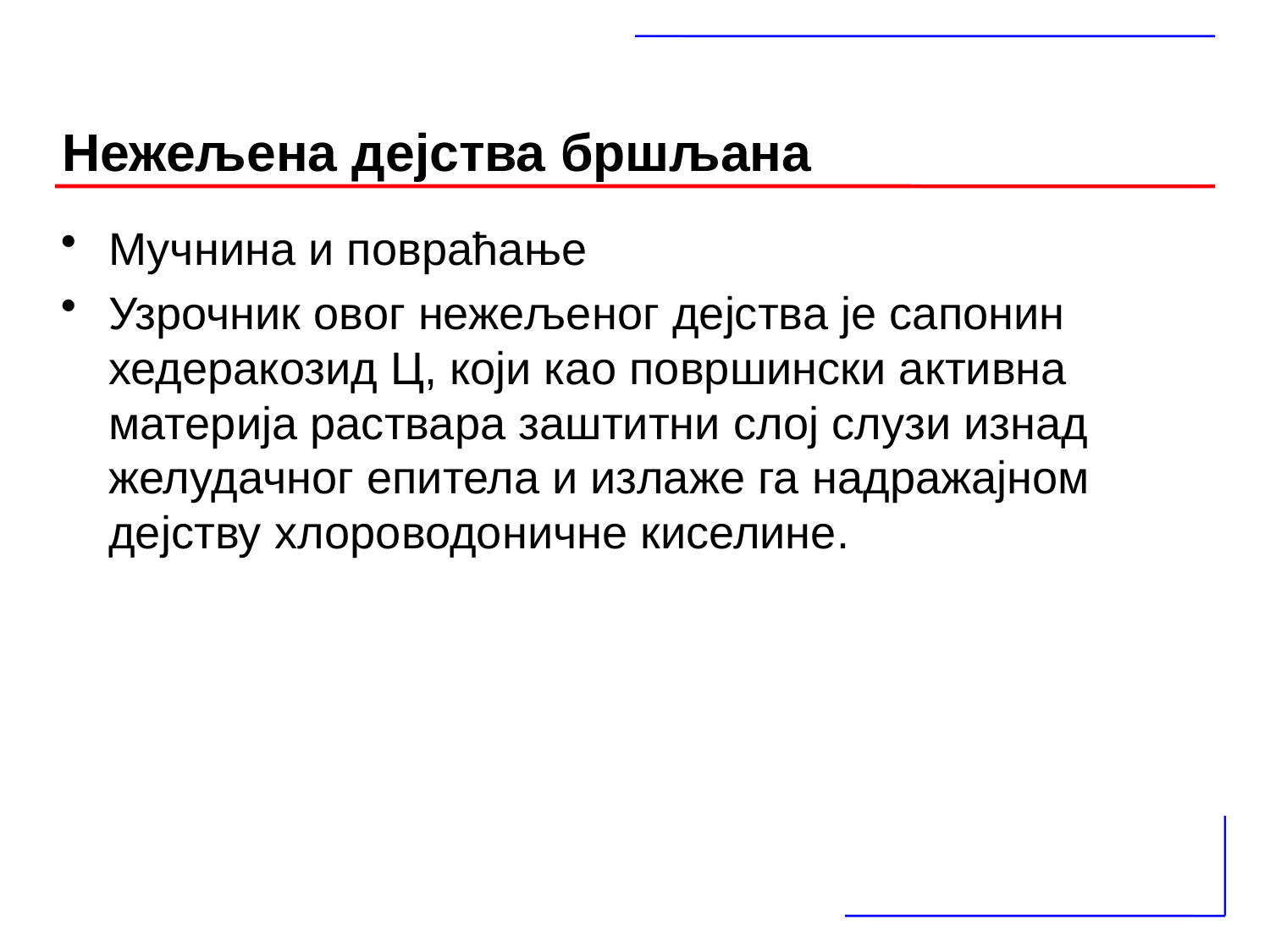

# Нежељена дејства бршљана
Мучнина и повраћање
Узрочник овог нежељеног дејства је сапонин хедеракозид Ц, који као површински активна материја раствара заштитни слој слузи изнад желудачног епитела и излаже га надражајном дејству хлороводоничне киселине.